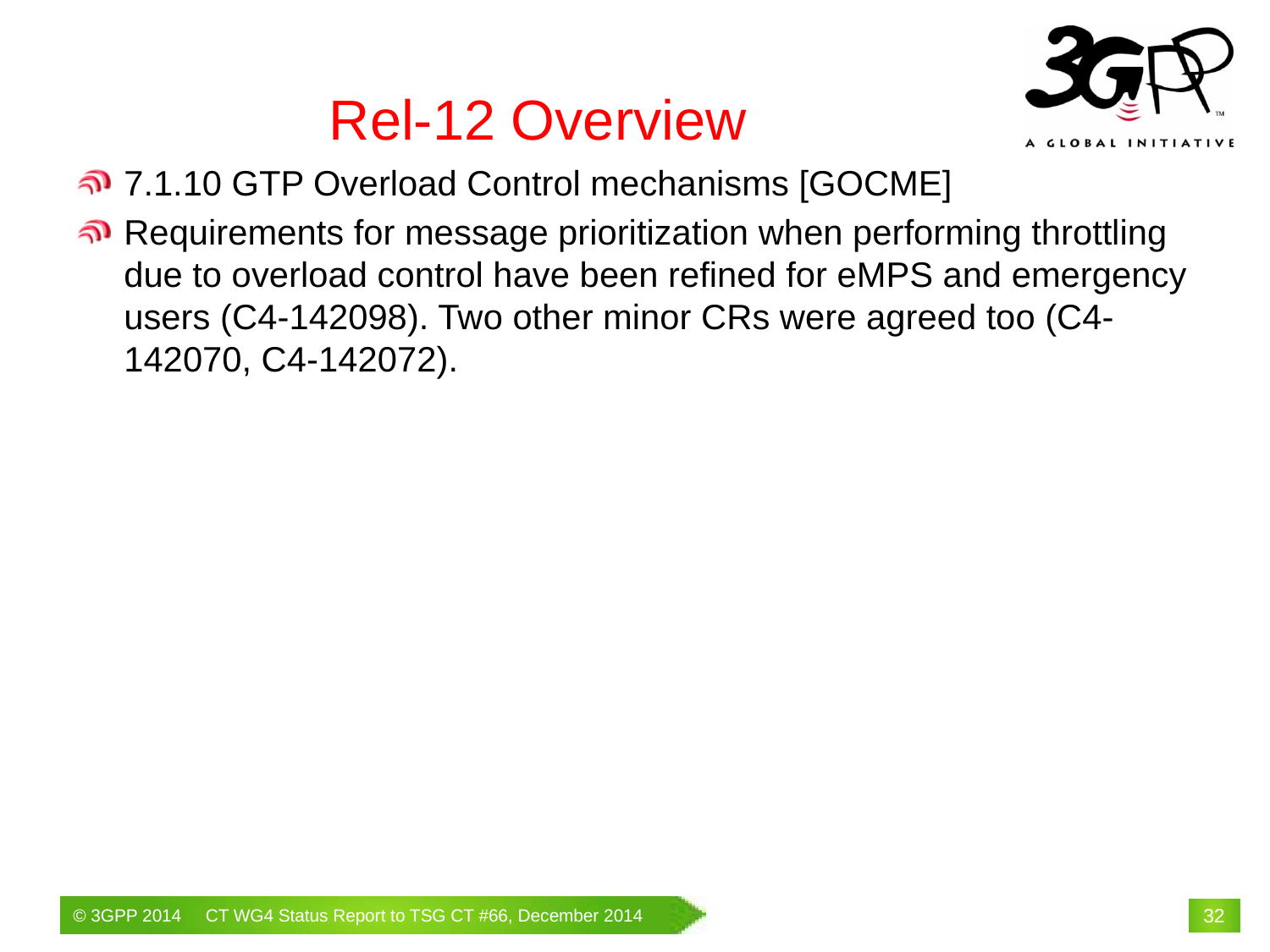

# Rel-12 Overview
7.1.10 GTP Overload Control mechanisms [GOCME]
Requirements for message prioritization when performing throttling due to overload control have been refined for eMPS and emergency users (C4-142098). Two other minor CRs were agreed too (C4-142070, C4-142072).